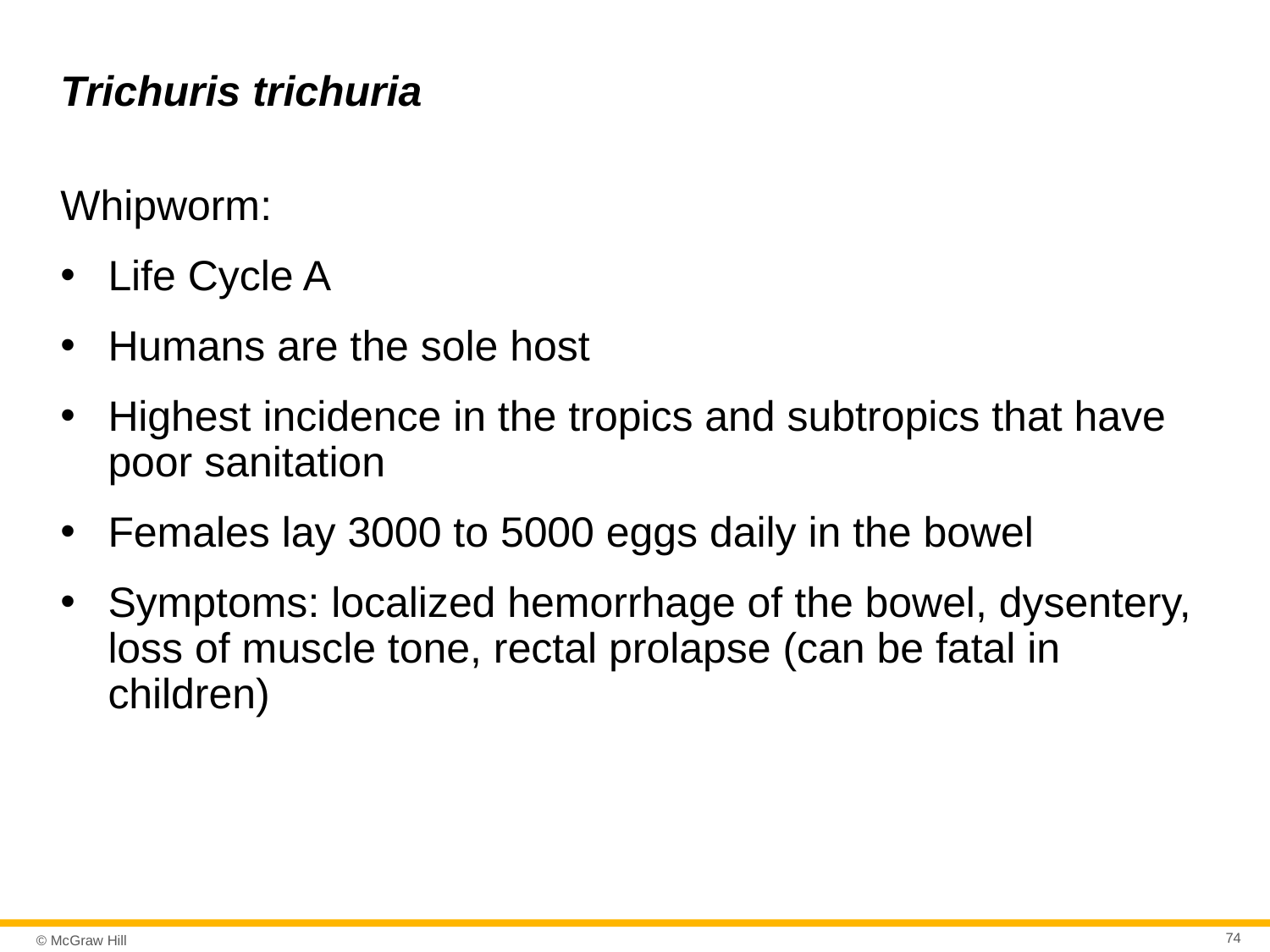

# Trichuris trichuria
Whipworm:
Life Cycle A
Humans are the sole host
Highest incidence in the tropics and subtropics that have poor sanitation
Females lay 3000 to 5000 eggs daily in the bowel
Symptoms: localized hemorrhage of the bowel, dysentery, loss of muscle tone, rectal prolapse (can be fatal in children)